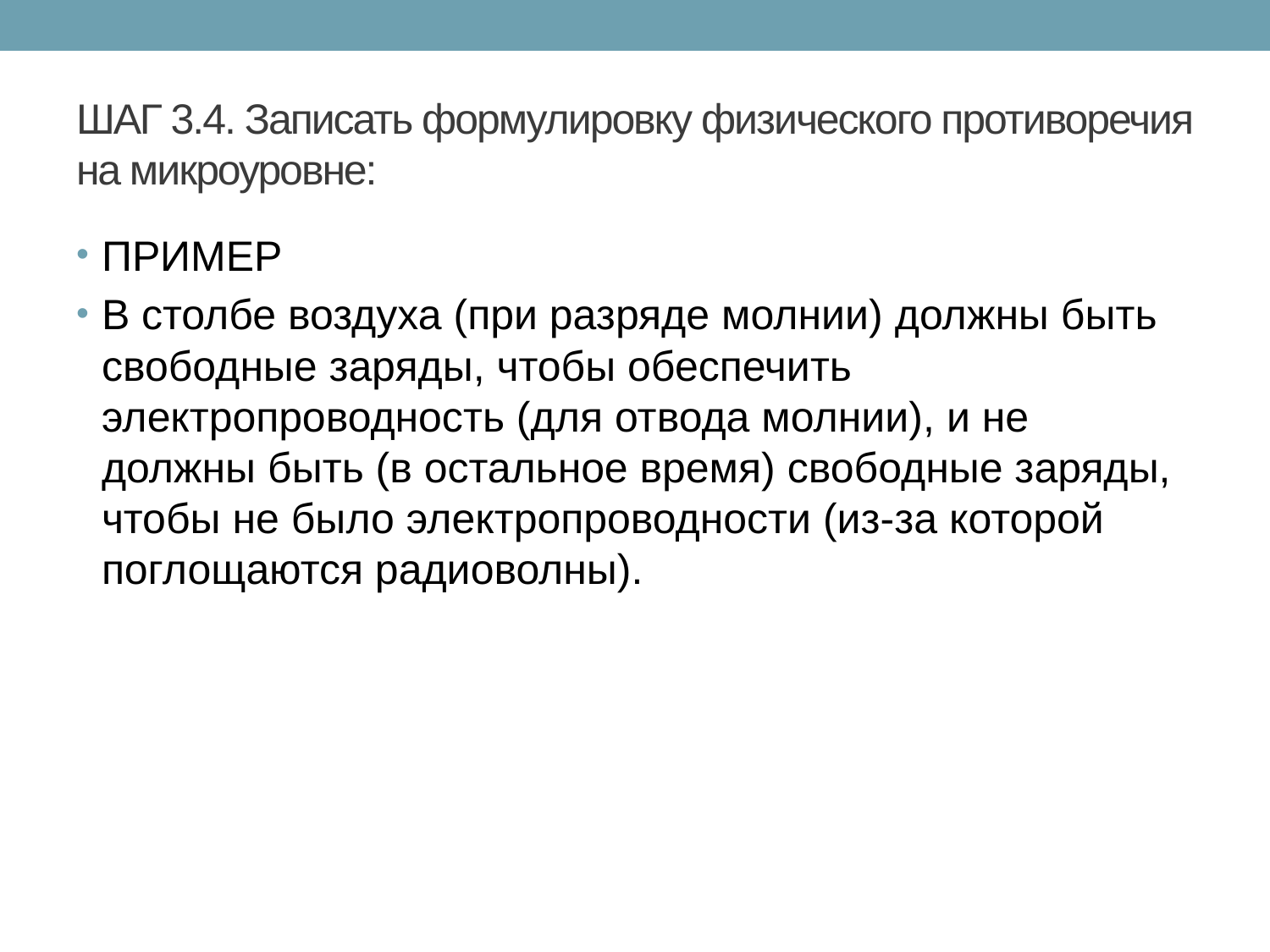

# ШАГ 3.4. Записать формулировку физического противоречия на микроуровне:
ПРИМЕР
В столбе воздуха (при разряде молнии) должны быть свободные заряды, чтобы обеспечить электропроводность (для отвода молнии), и не должны быть (в остальное время) свободные заряды, чтобы не было электропроводности (из-за которой поглощаются радиоволны).